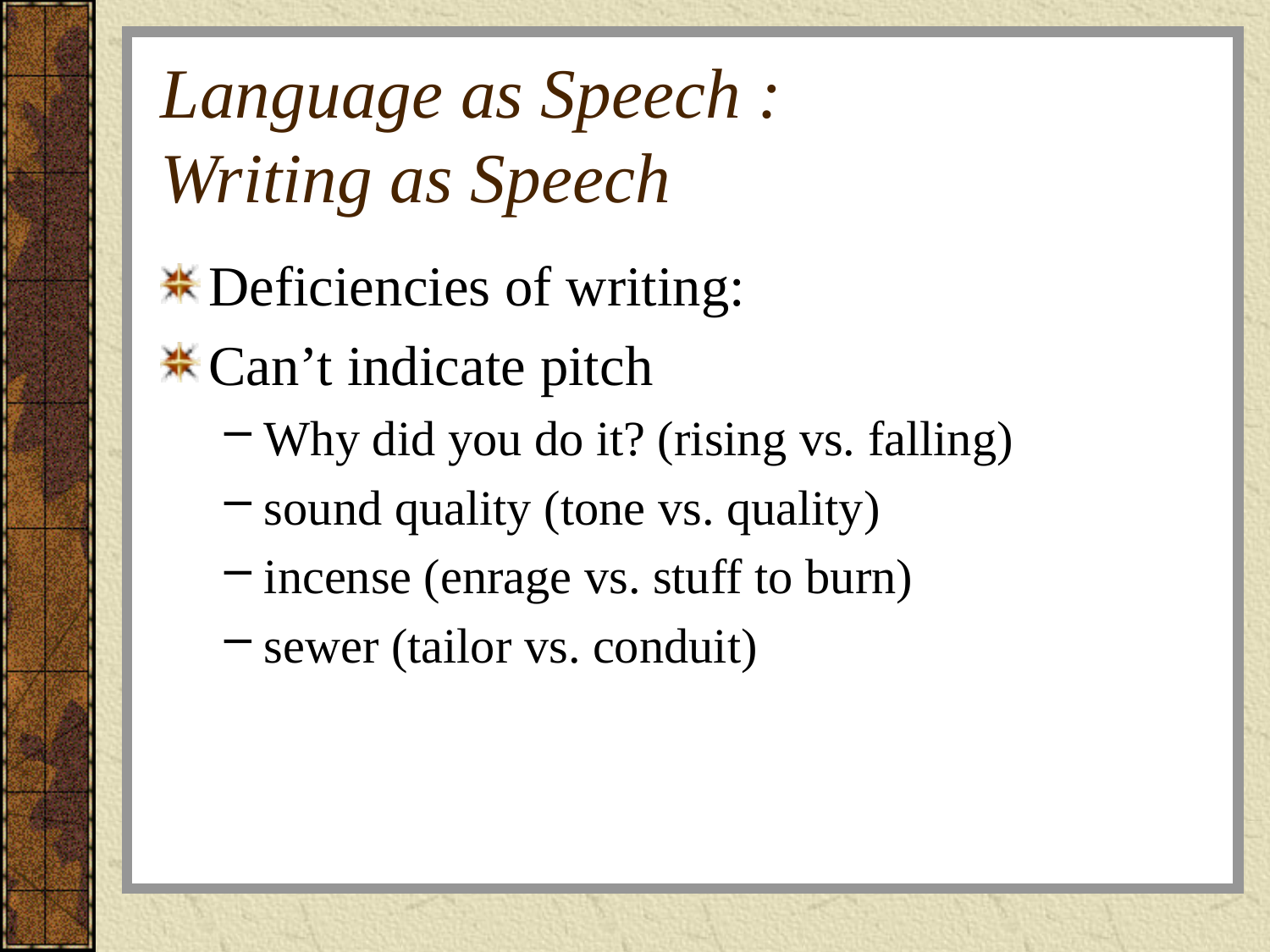

# Language as Speech : Writing as Speech
Deficiencies of writing:
Can’t indicate pitch
Why did you do it? (rising vs. falling)
sound quality (tone vs. quality)
incense (enrage vs. stuff to burn)
sewer (tailor vs. conduit)